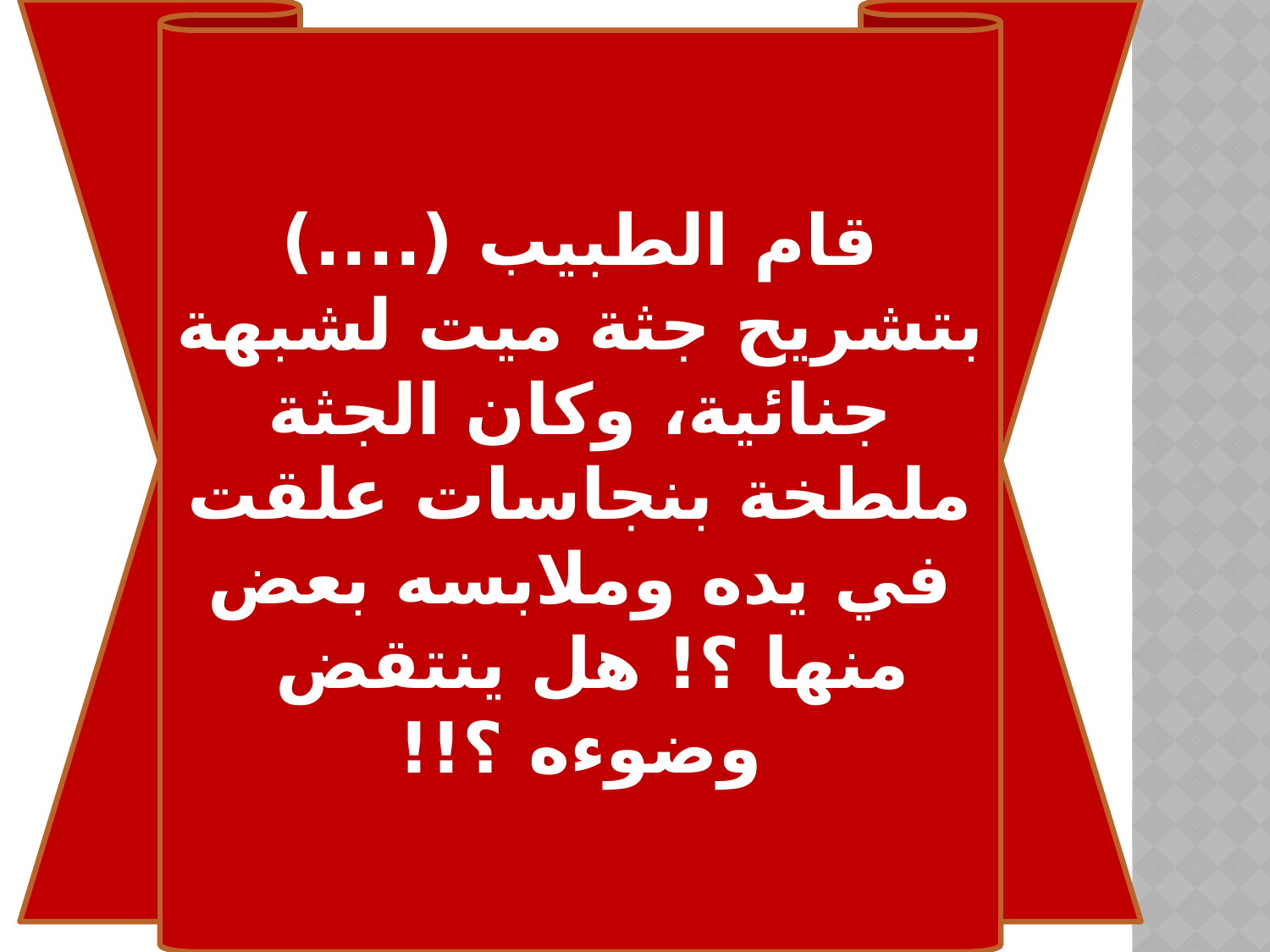

قام الطبيب (....) بتشريح جثة ميت لشبهة جنائية، وكان الجثة ملطخة بنجاسات علقت في يده وملابسه بعض منها ؟! هل ينتقض
وضوءه ؟!!